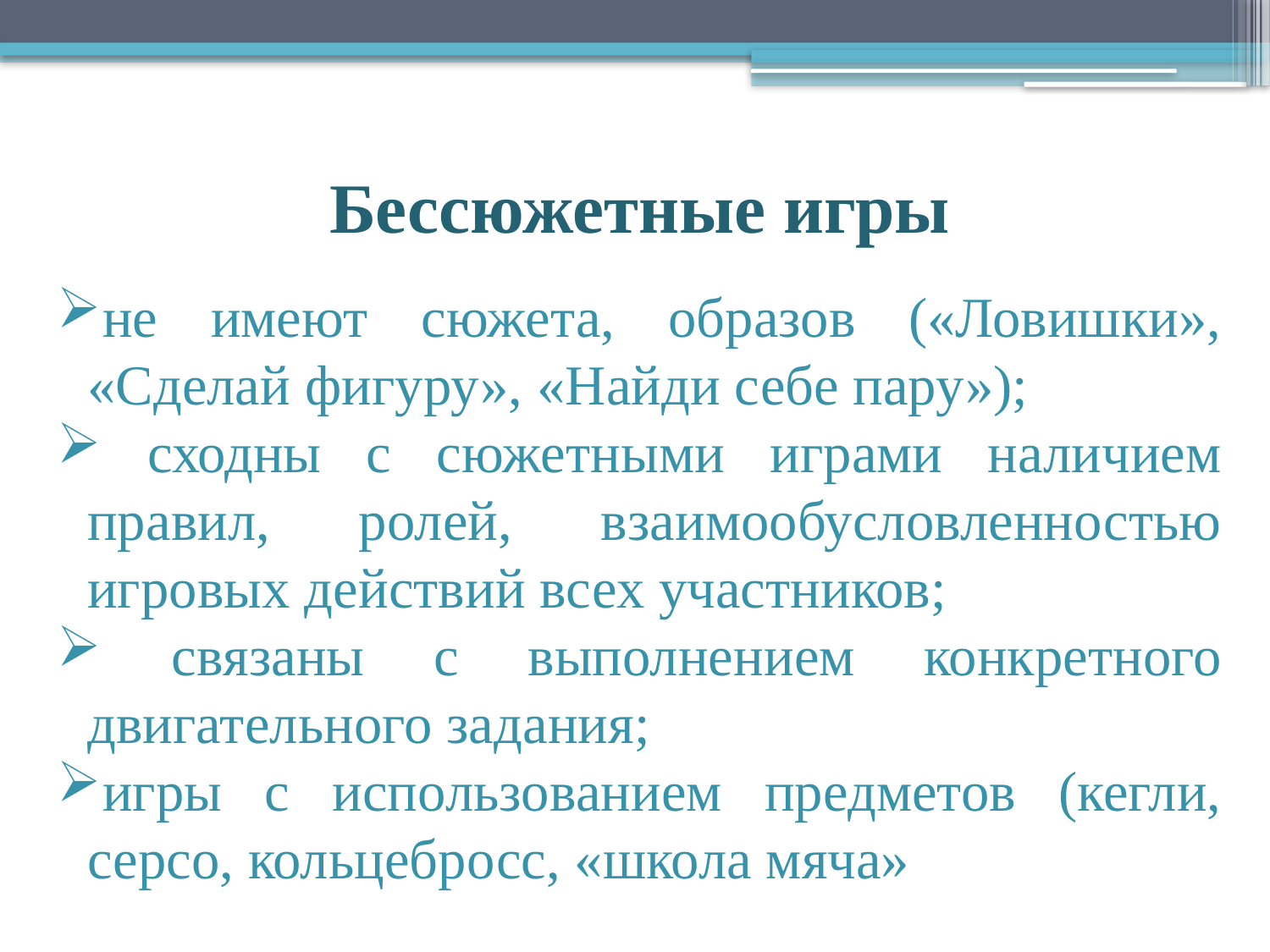

Бессюжетные игры

не имеют сюжета, образов («Ловишки», «Сделай фигуру», «Найди себе пару»);
 сходны с сюжетными играми наличием правил, ролей, взаимообусловленностью игровых действий всех участников;
 связаны с выполнением конкретного двигательного задания;
игры с использованием предметов (кегли, серсо, кольцебросс, «школа мяча»